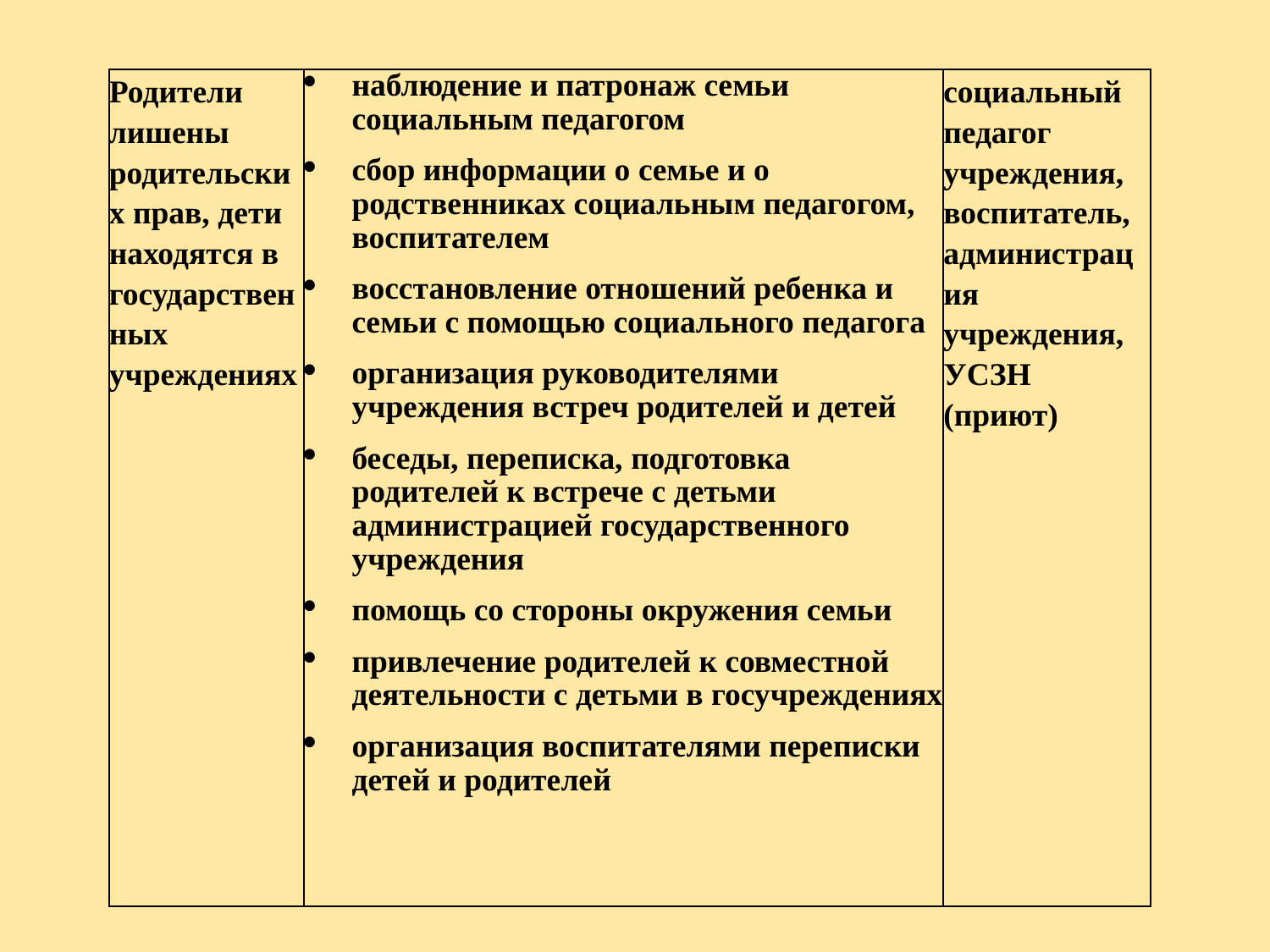

| Родители лишены родительских прав, дети находятся в государственных учреждениях | наблюдение и патронаж семьи социальным педагогом сбор информации о семье и о родственниках социальным педагогом, воспитателем восстановление отношений ребенка и семьи с помощью социального педагога организация руководителями учреждения встреч родителей и детей беседы, переписка, подготовка родителей к встрече с детьми администрацией государственного учреждения помощь со стороны окружения семьи привлечение родителей к совместной деятельности с детьми в госучреждениях организация воспитателями переписки детей и родителей | социальный педагог учреждения, воспитатель, администрация учреждения, УСЗН (приют) |
| --- | --- | --- |